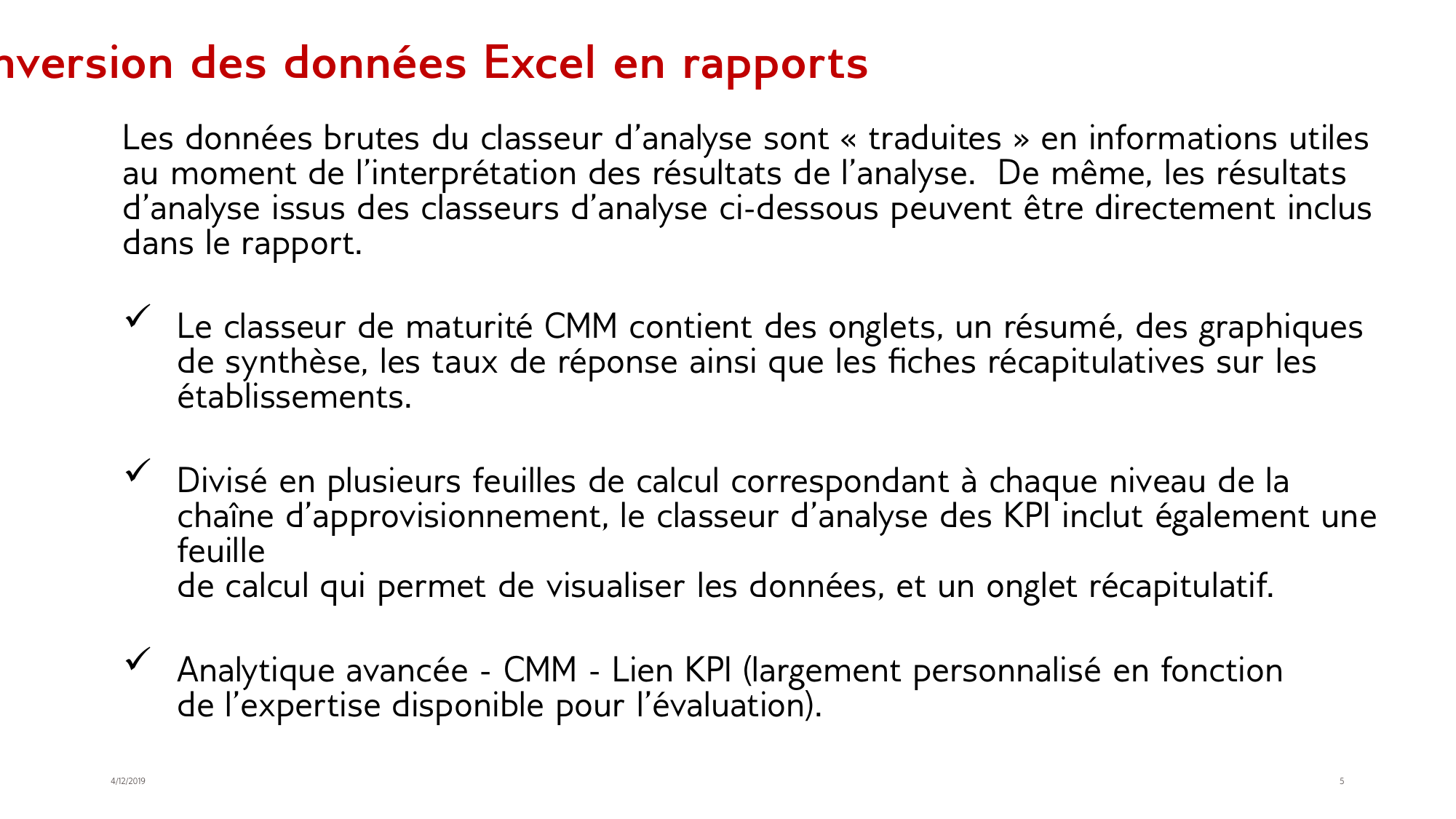

Conversion des données Excel en rapports
Les données brutes du classeur d’analyse sont « traduites » en informations utiles
au moment de l’interprétation des résultats de l’analyse.  De même, les résultats d’analyse issus des classeurs d’analyse ci-dessous peuvent être directement inclus dans le rapport.

Le classeur de maturité CMM contient des onglets, un résumé, des graphiques
de synthèse, les taux de réponse ainsi que les fiches récapitulatives sur les établissements.

Divisé en plusieurs feuilles de calcul correspondant à chaque niveau de la chaîne d’approvisionnement, le classeur d’analyse des KPI inclut également une feuille
de calcul qui permet de visualiser les données, et un onglet récapitulatif.

Analytique avancée - CMM - Lien KPI (largement personnalisé en fonction
de l’expertise disponible pour l’évaluation).

4/12/2019
5